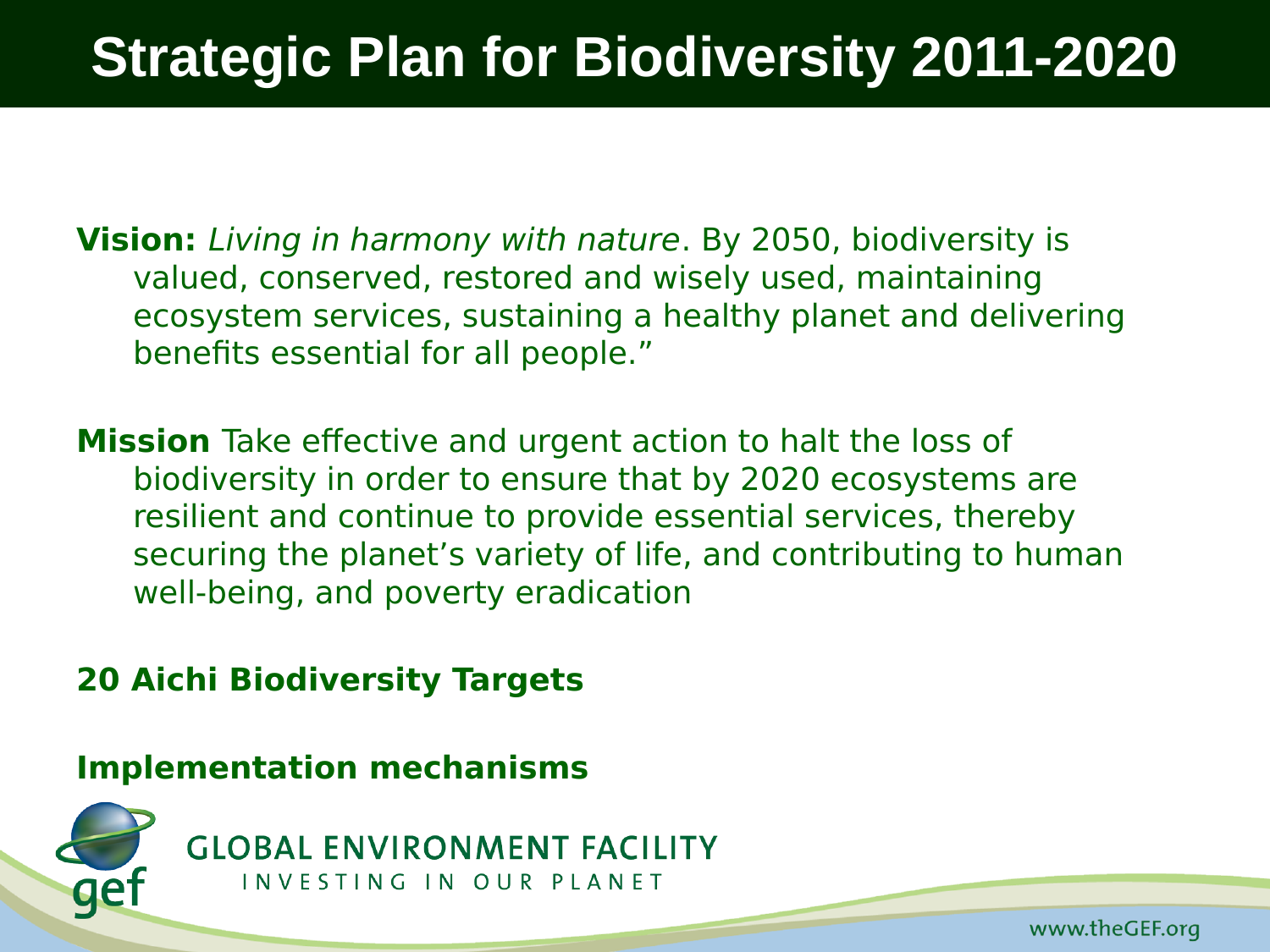

Strategic Plan for Biodiversity 2011-2020

Vision: Living in harmony with nature. By 2050, biodiversity is valued, conserved, restored and wisely used, maintaining  ecosystem services, sustaining a healthy planet and delivering benefits essential for all people.”

Mission Take effective and urgent action to halt the loss of biodiversity in order to ensure that by 2020 ecosystems are resilient and continue to provide essential services, thereby securing the planet’s variety of life, and contributing to human well-being, and poverty eradication

20 Aichi Biodiversity Targets

Implementation mechanisms